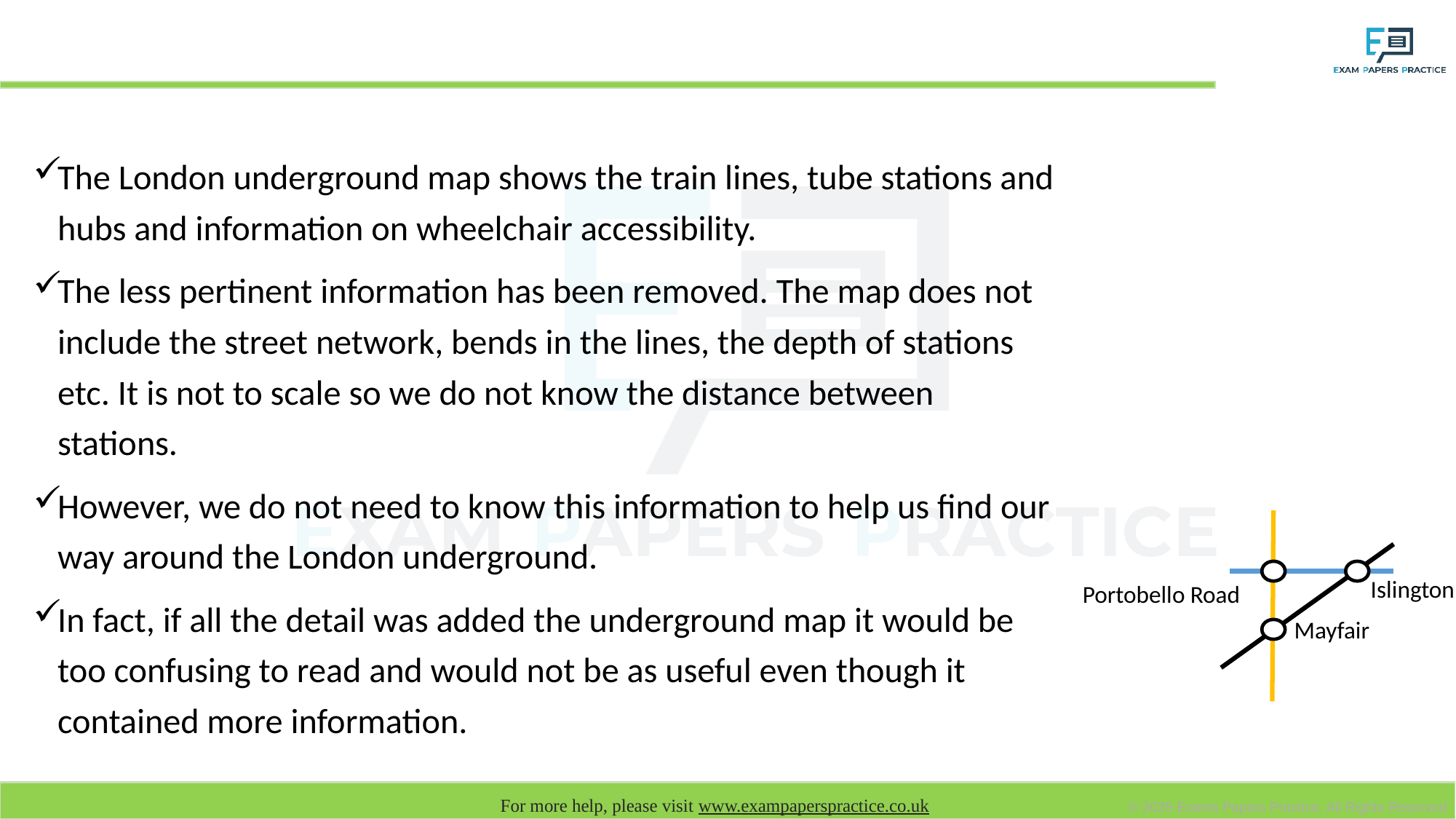

# Representational abstractions
The London underground map shows the train lines, tube stations and hubs and information on wheelchair accessibility.
The less pertinent information has been removed. The map does not include the street network, bends in the lines, the depth of stations etc. It is not to scale so we do not know the distance between stations.
However, we do not need to know this information to help us find our way around the London underground.
In fact, if all the detail was added the underground map it would be too confusing to read and would not be as useful even though it contained more information.

Islington
Portobello Road
Mayfair